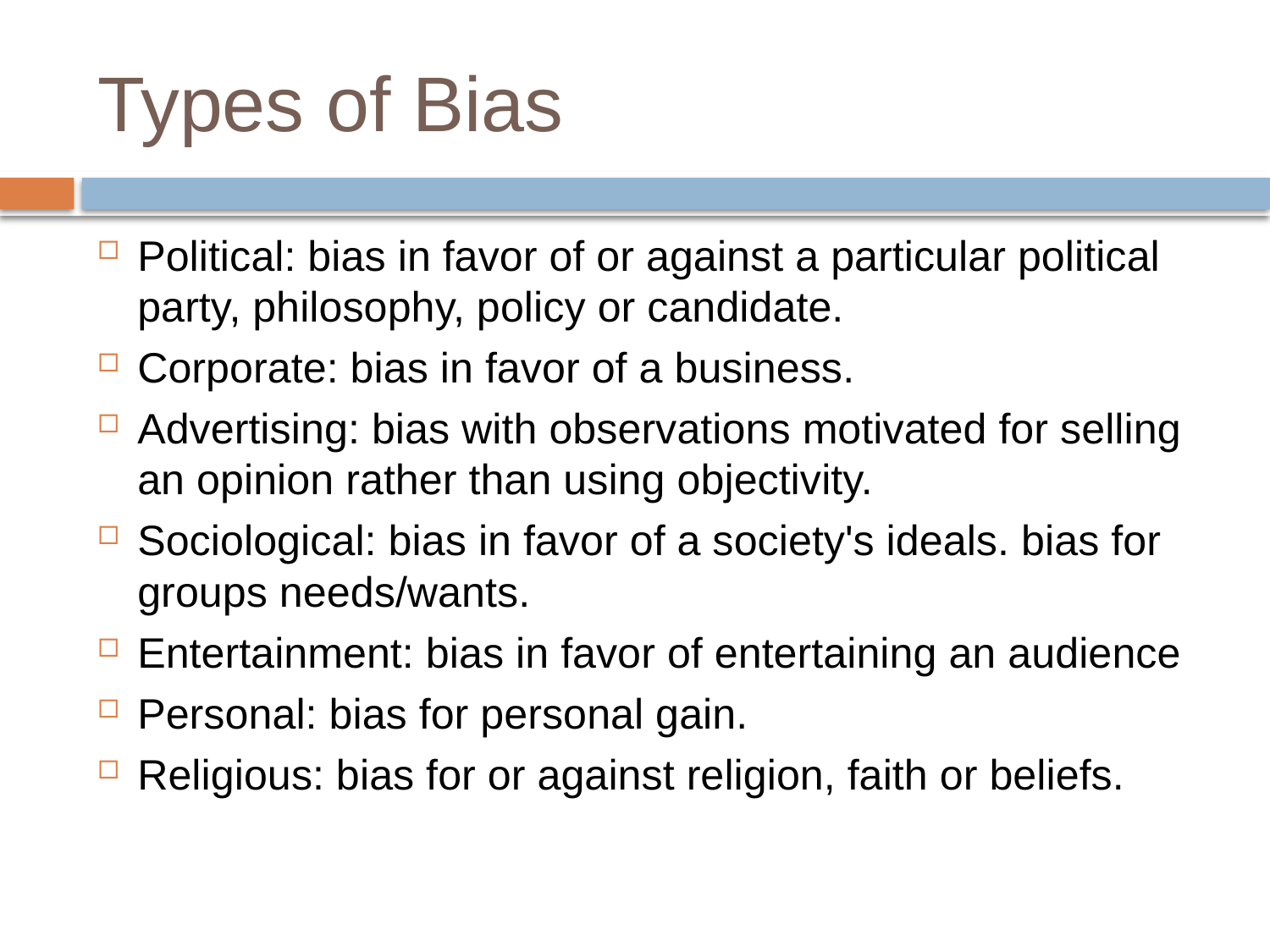

# Types of Bias
Political: bias in favor of or against a particular political party, philosophy, policy or candidate.
Corporate: bias in favor of a business.
Advertising: bias with observations motivated for selling an opinion rather than using objectivity.
Sociological: bias in favor of a society's ideals. bias for groups needs/wants.
Entertainment: bias in favor of entertaining an audience
Personal: bias for personal gain.
Religious: bias for or against religion, faith or beliefs.